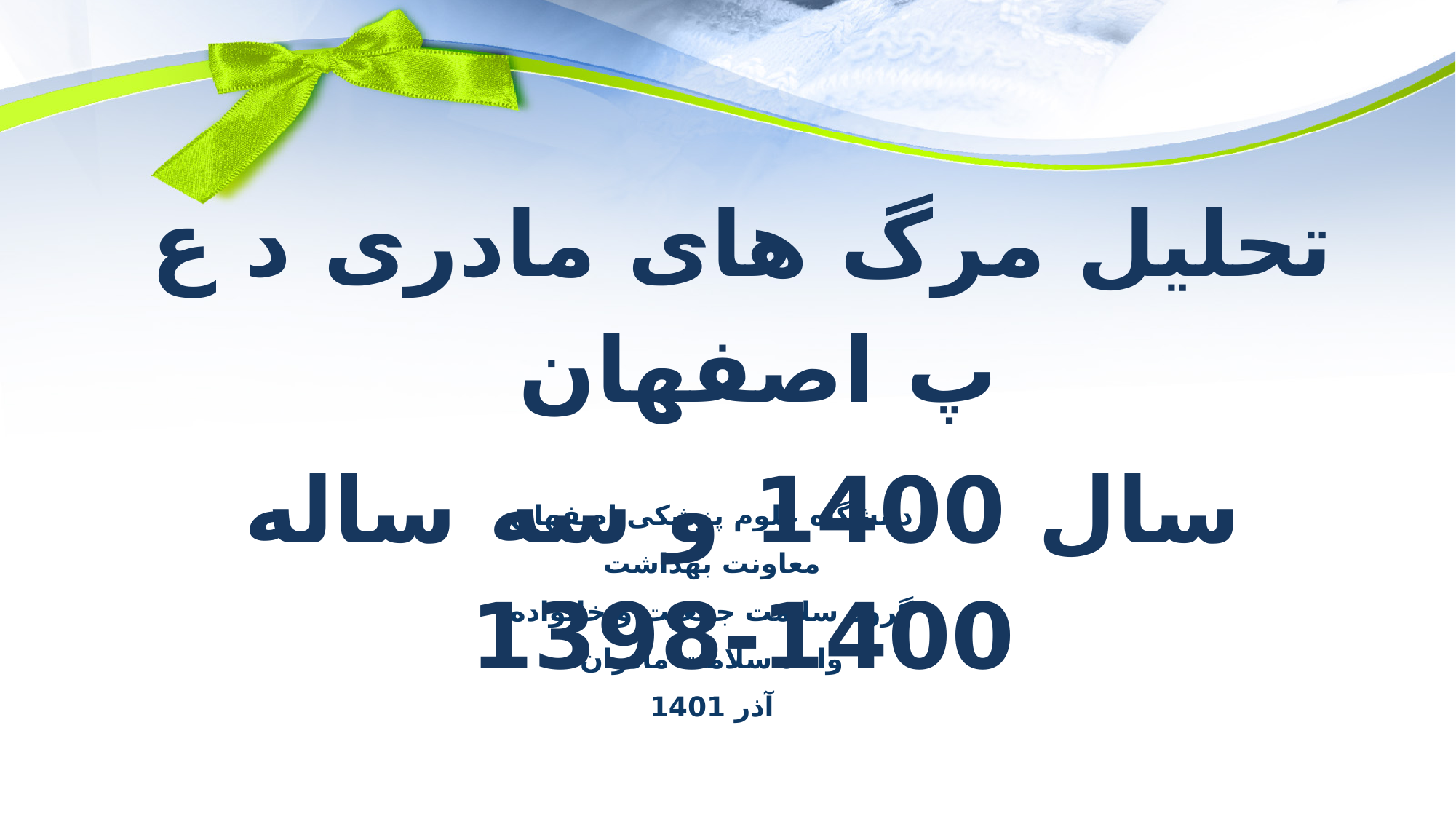

تحلیل مرگ های مادری د ع پ اصفهان
سال 1400 و سه ساله 1400-1398
دانشگاه علوم پزشکی اصفهان
معاونت بهداشت
گروه سلامت جمعیت و خانواده
واحد سلامت مادران
آذر 1401